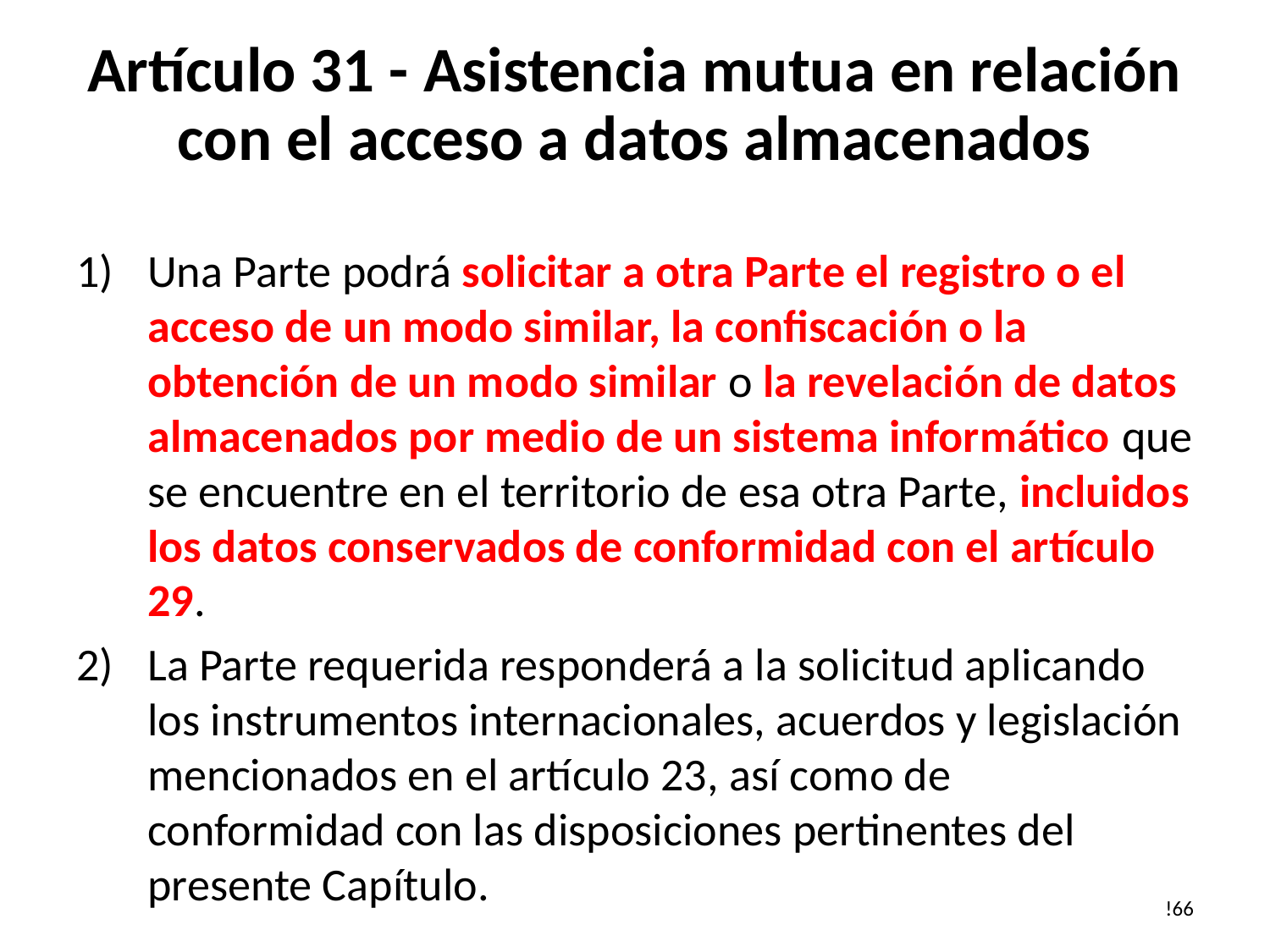

# Artículo 31 - Asistencia mutua en relación con el acceso a datos almacenados
Una Parte podrá solicitar a otra Parte el registro o el acceso de un modo similar, la confiscación o la obtención de un modo similar o la revelación de datos almacenados por medio de un sistema informático que se encuentre en el territorio de esa otra Parte, incluidos los datos conservados de conformidad con el artículo 29.
La Parte requerida responderá a la solicitud aplicando los instrumentos internacionales, acuerdos y legislación mencionados en el artículo 23, así como de conformidad con las disposiciones pertinentes del presente Capítulo.
!66